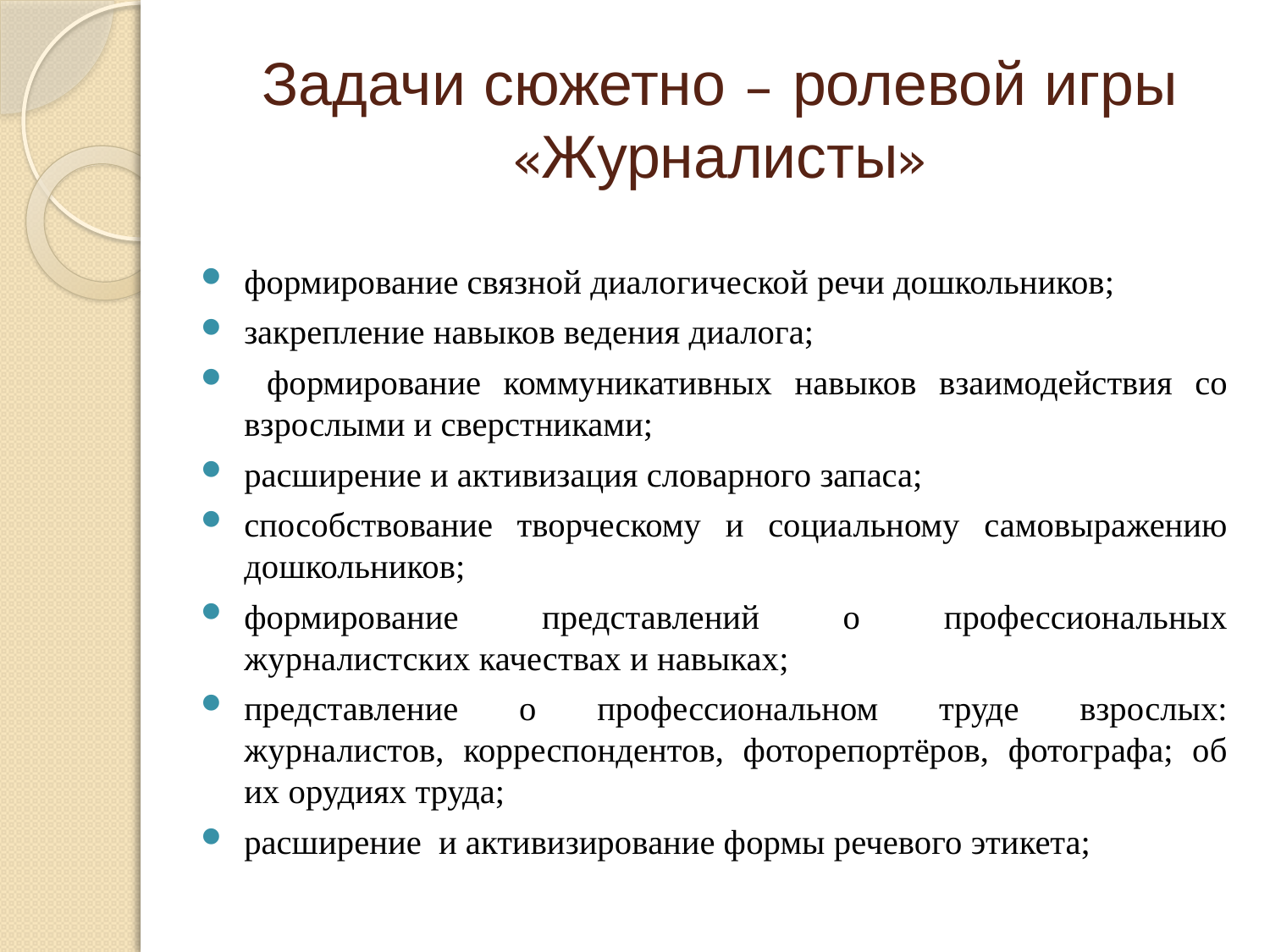

# Задачи сюжетно – ролевой игры «Журналисты»

формирование связной диалогической речи дошкольников;
закрепление навыков ведения диалога;
 формирование коммуникативных навыков взаимодействия со взрослыми и сверстниками;
расширение и активизация словарного запаса;
способствование творческому и социальному самовыражению дошкольников;
формирование представлений о профессиональных журналистских качествах и навыках;
представление о профессиональном труде взрослых: журналистов, корреспондентов, фоторепортёров, фотографа; об их орудиях труда;
расширение  и активизирование формы речевого этикета;